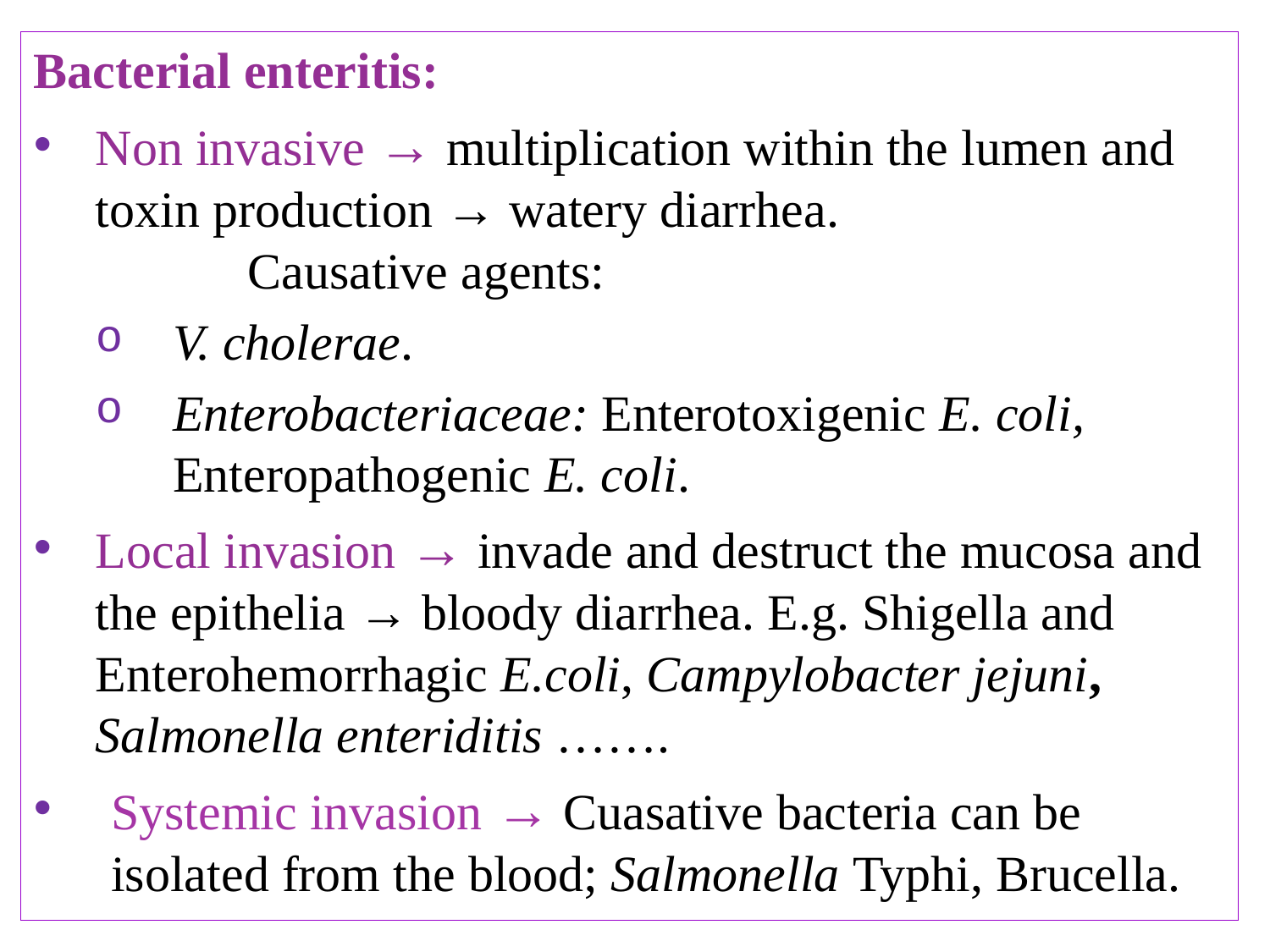

Bacterial enteritis:
Non invasive → multiplication within the lumen and toxin production → watery diarrhea.                                           Causative agents:
V. cholerae.
Enterobacteriaceae: Enterotoxigenic E. coli, Enteropathogenic E. coli.
Local invasion → invade and destruct the mucosa and the epithelia → bloody diarrhea. E.g. Shigella and Enterohemorrhagic E.coli, Campylobacter jejuni, Salmonella enteriditis …….
Systemic invasion → Cuasative bacteria can be isolated from the blood; Salmonella Typhi, Brucella.